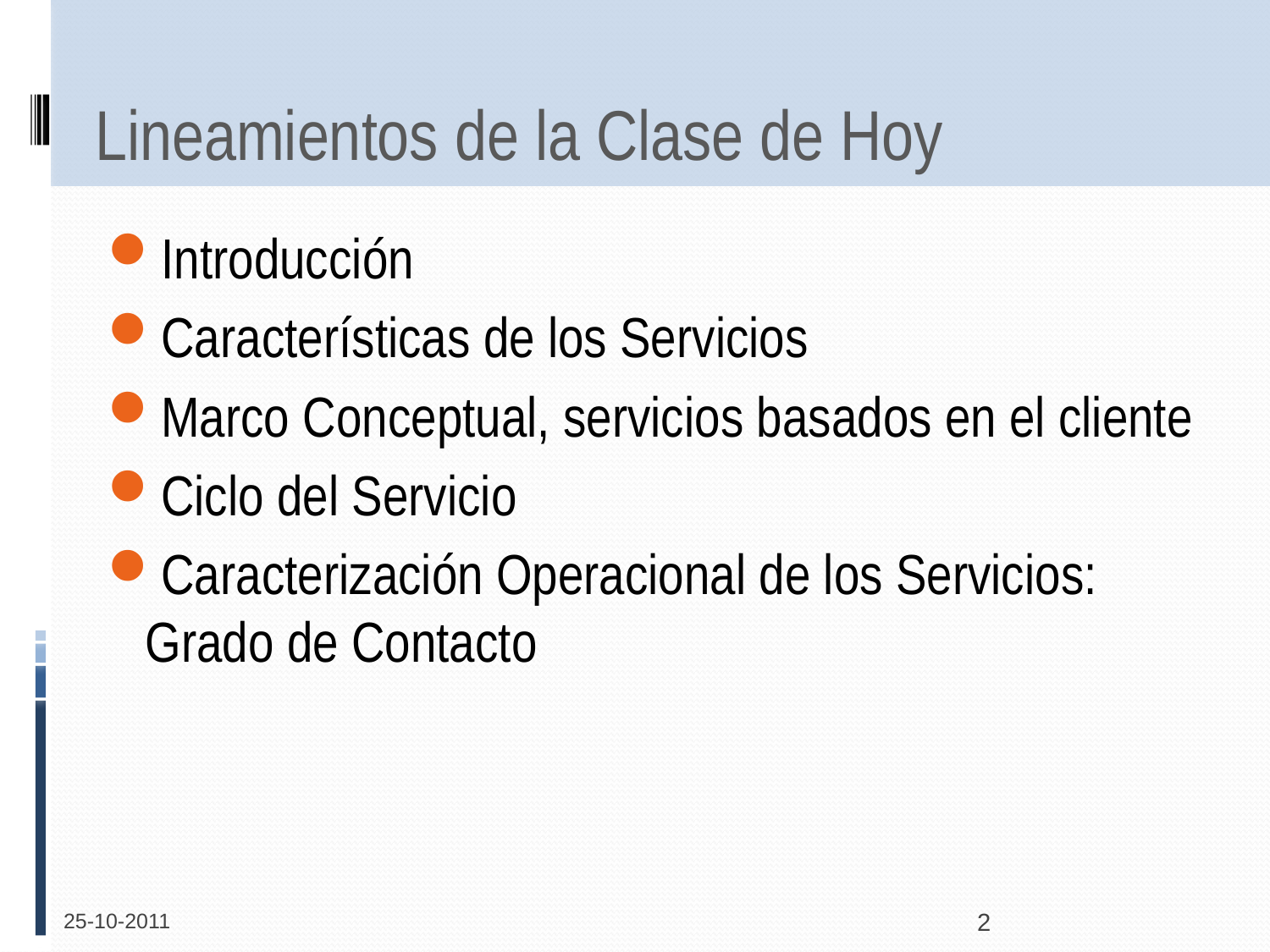

# Lineamientos de la Clase de Hoy
Introducción
Características de los Servicios
Marco Conceptual, servicios basados en el cliente
Ciclo del Servicio
Caracterización Operacional de los Servicios: Grado de Contacto
25-10-2011
2